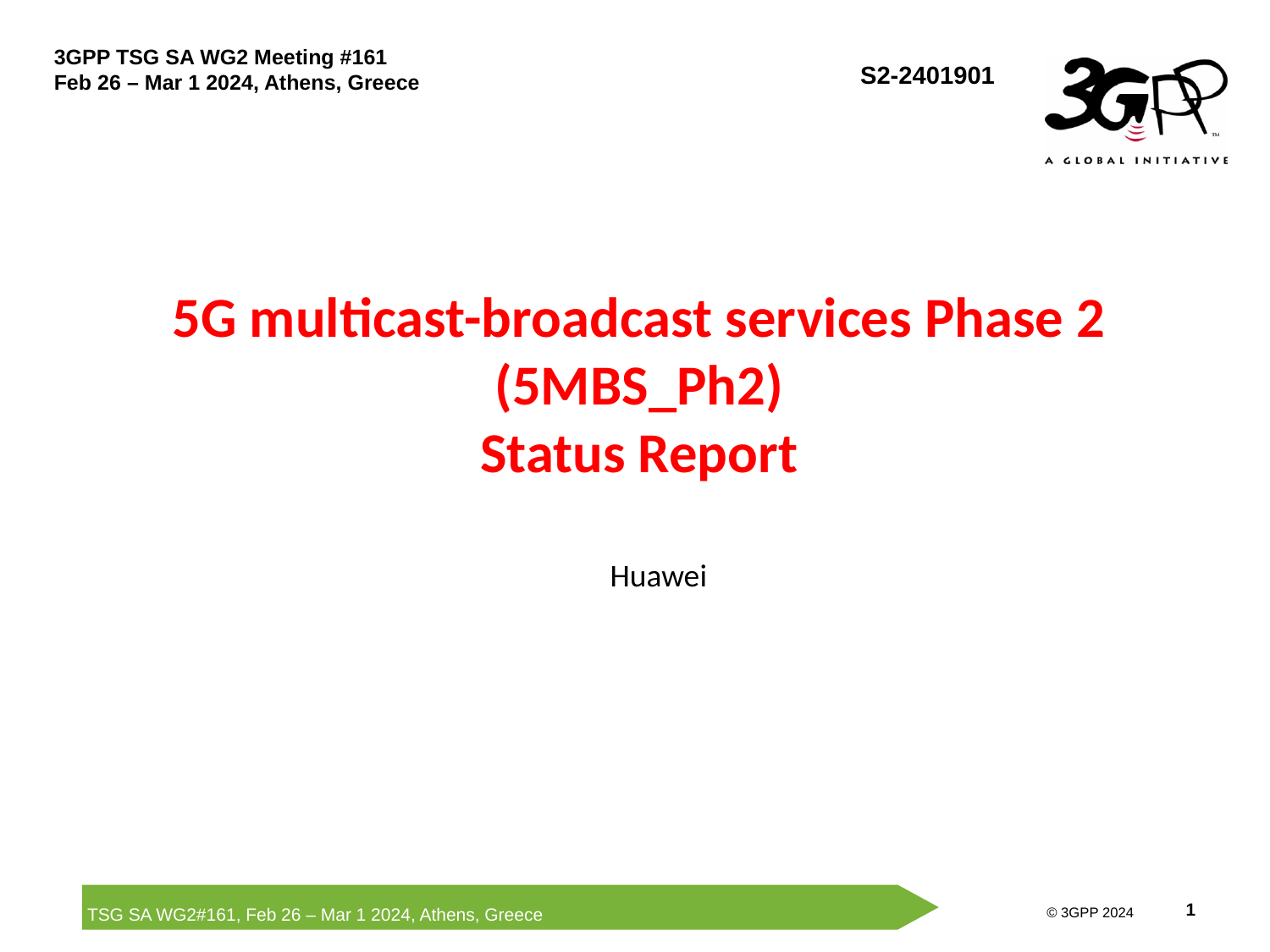

S2-2401901
# 5G multicast-broadcast services Phase 2 (5MBS_Ph2) Status Report
Huawei